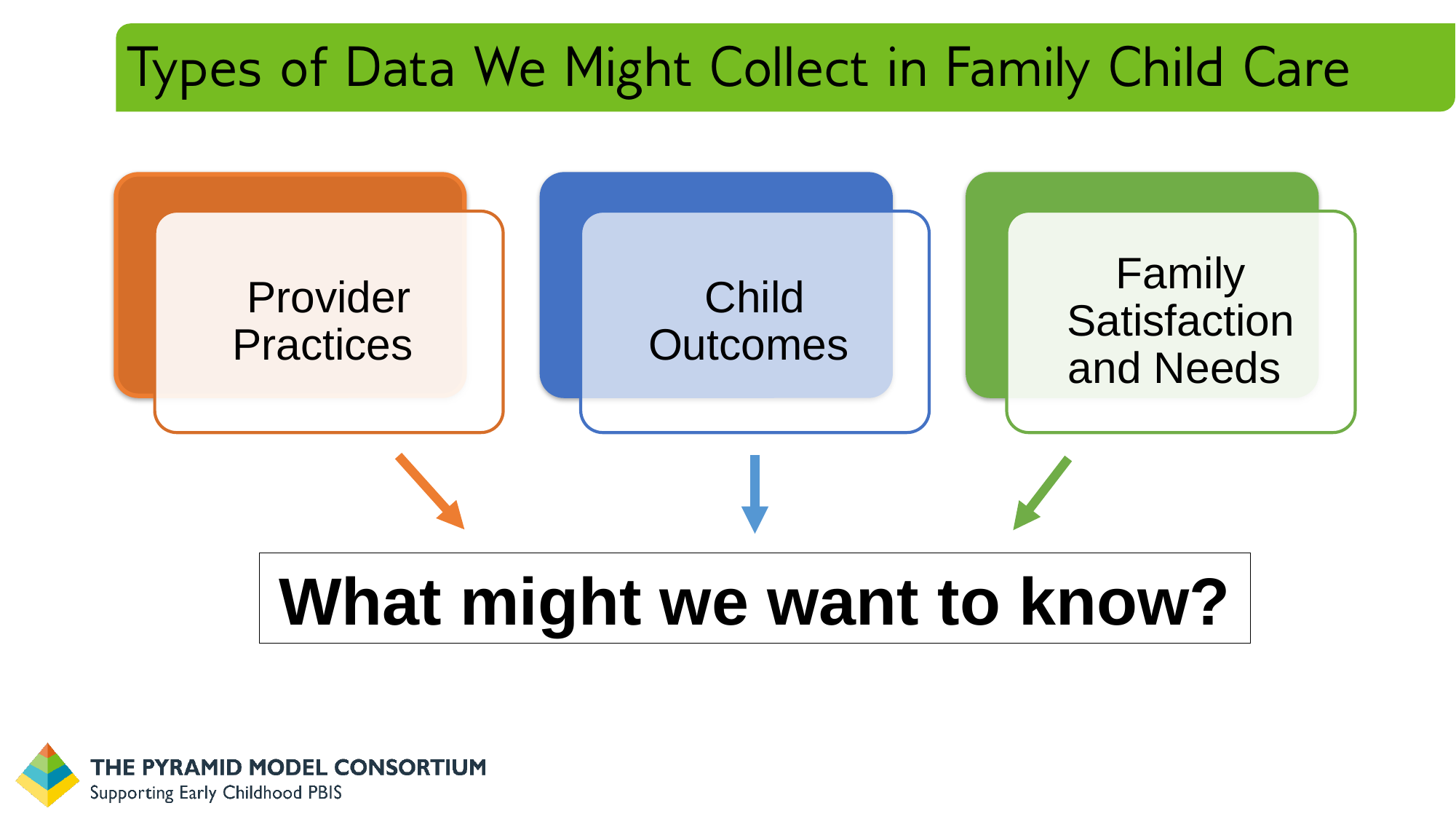

# Types of Data We Might Collect in Family Child Care

Provider Practices
Child Outcomes
Family Satisfaction and Needs
What might we want to know?